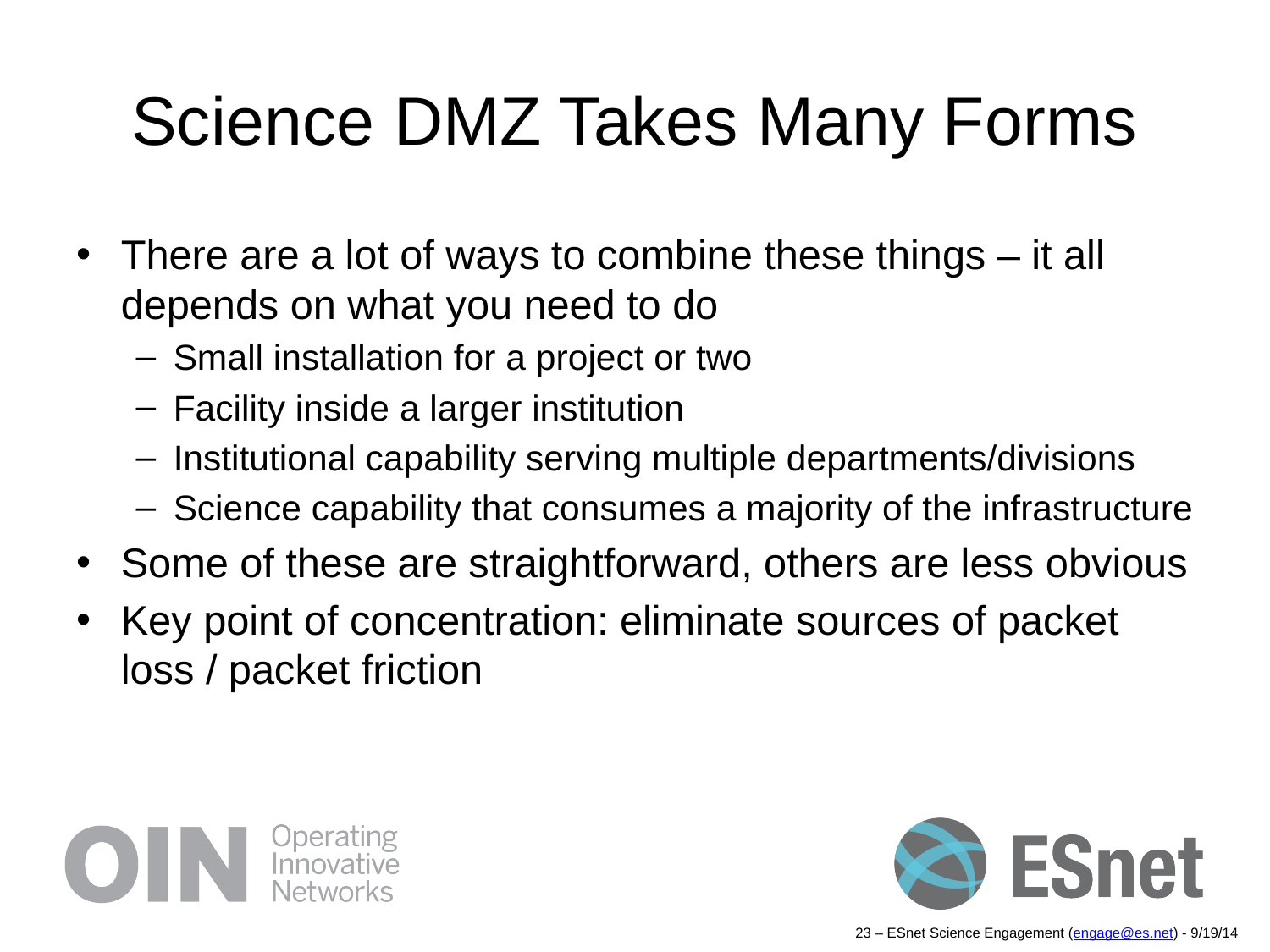

# Science DMZ Takes Many Forms
There are a lot of ways to combine these things – it all depends on what you need to do
Small installation for a project or two
Facility inside a larger institution
Institutional capability serving multiple departments/divisions
Science capability that consumes a majority of the infrastructure
Some of these are straightforward, others are less obvious
Key point of concentration: eliminate sources of packet loss / packet friction
23 – ESnet Science Engagement (engage@es.net) - 9/19/14